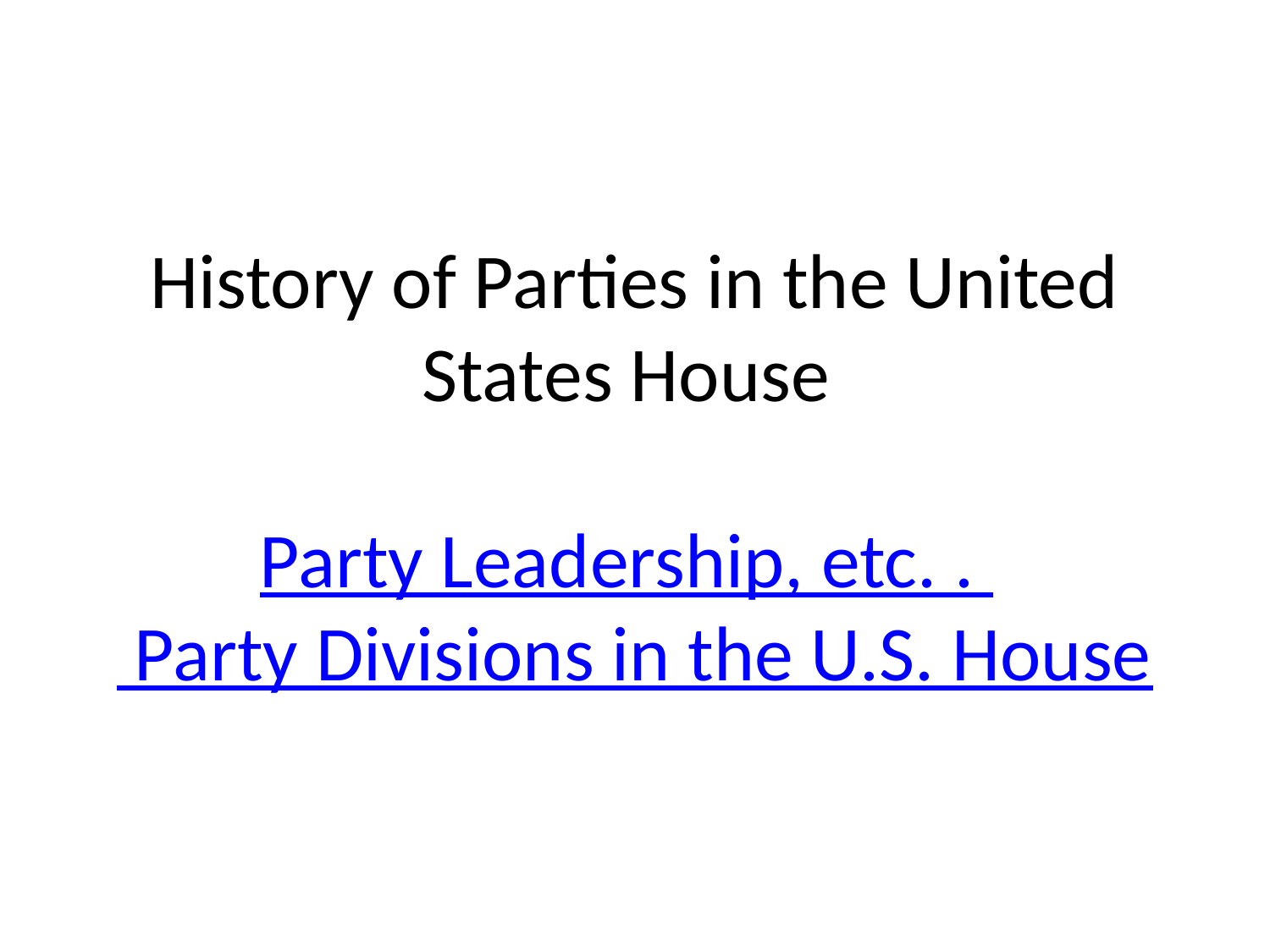

# History of Parties in the United States House Party Leadership, etc. . Party Divisions in the U.S. House